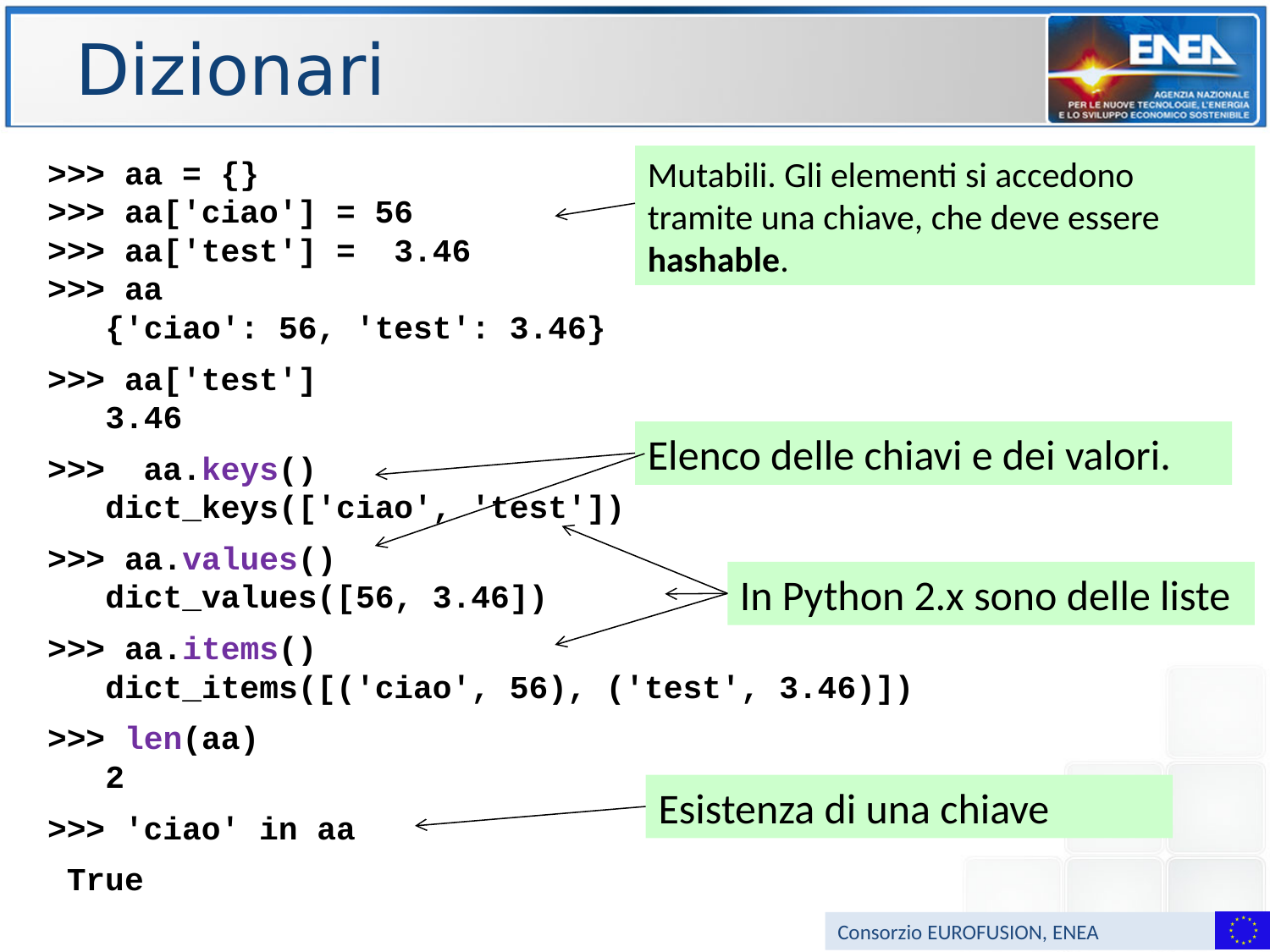

# Dizionari
Mutabili. Gli elementi si accedono tramite una chiave, che deve essere hashable.
>>> aa = {}
>>> aa['ciao'] = 56
>>> aa['test'] =  3.46
>>> aa
   {'ciao': 56, 'test': 3.46}
>>> aa['test']
   3.46
>>>  aa.keys()
   dict_keys(['ciao', 'test'])
>>> aa.values()
   dict_values([56, 3.46])
>>> aa.items()
   dict_items([('ciao', 56), ('test', 3.46)])
>>> len(aa)
   2
>>> 'ciao' in aa
 True
Elenco delle chiavi e dei valori.
In Python 2.x sono delle liste
Esistenza di una chiave